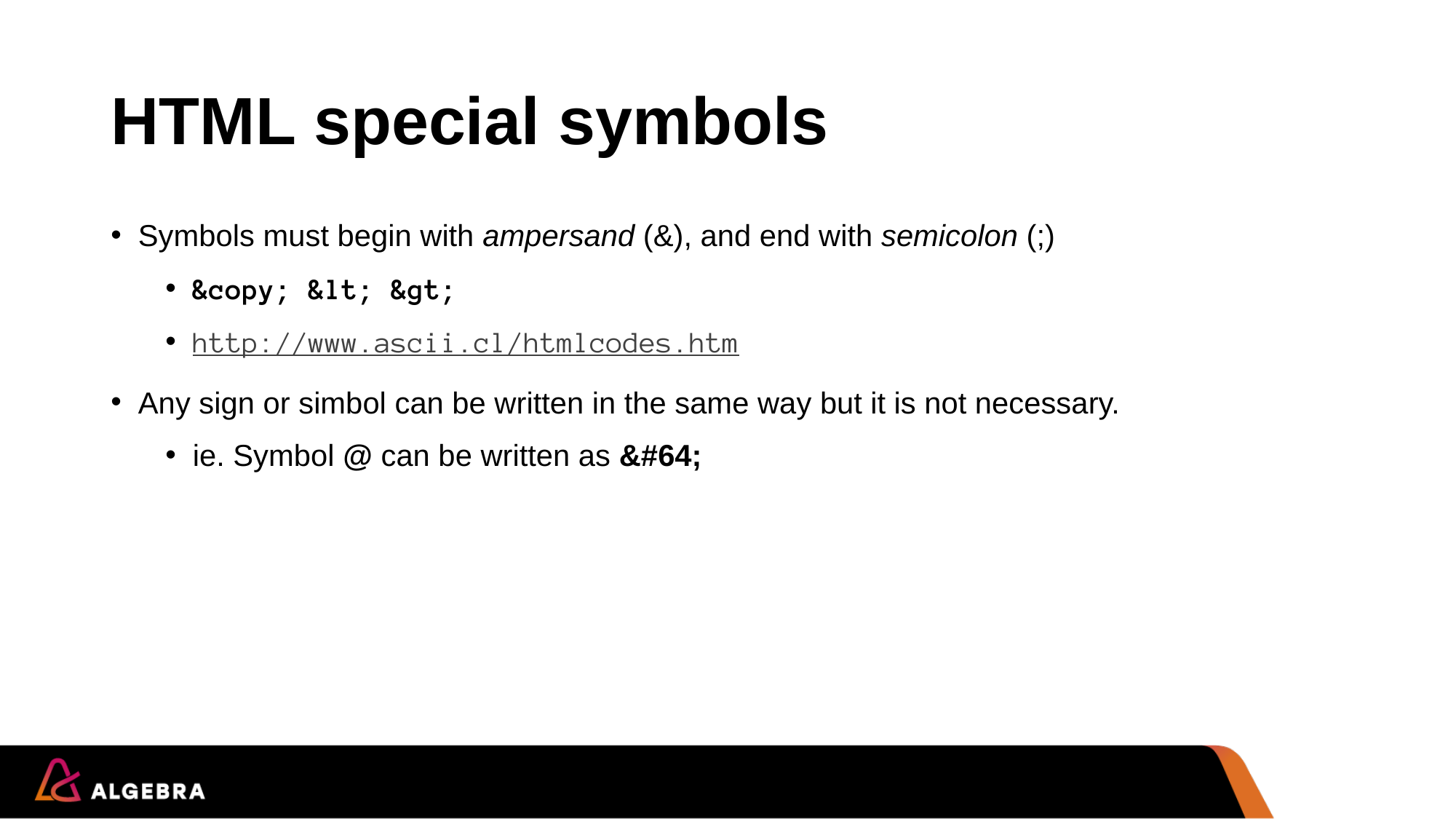

# HTML special symbols
Symbols must begin with ampersand (&), and end with semicolon (;)
&copy; &lt; &gt;
http://www.ascii.cl/htmlcodes.htm
Any sign or simbol can be written in the same way but it is not necessary.
ie. Symbol @ can be written as &#64;